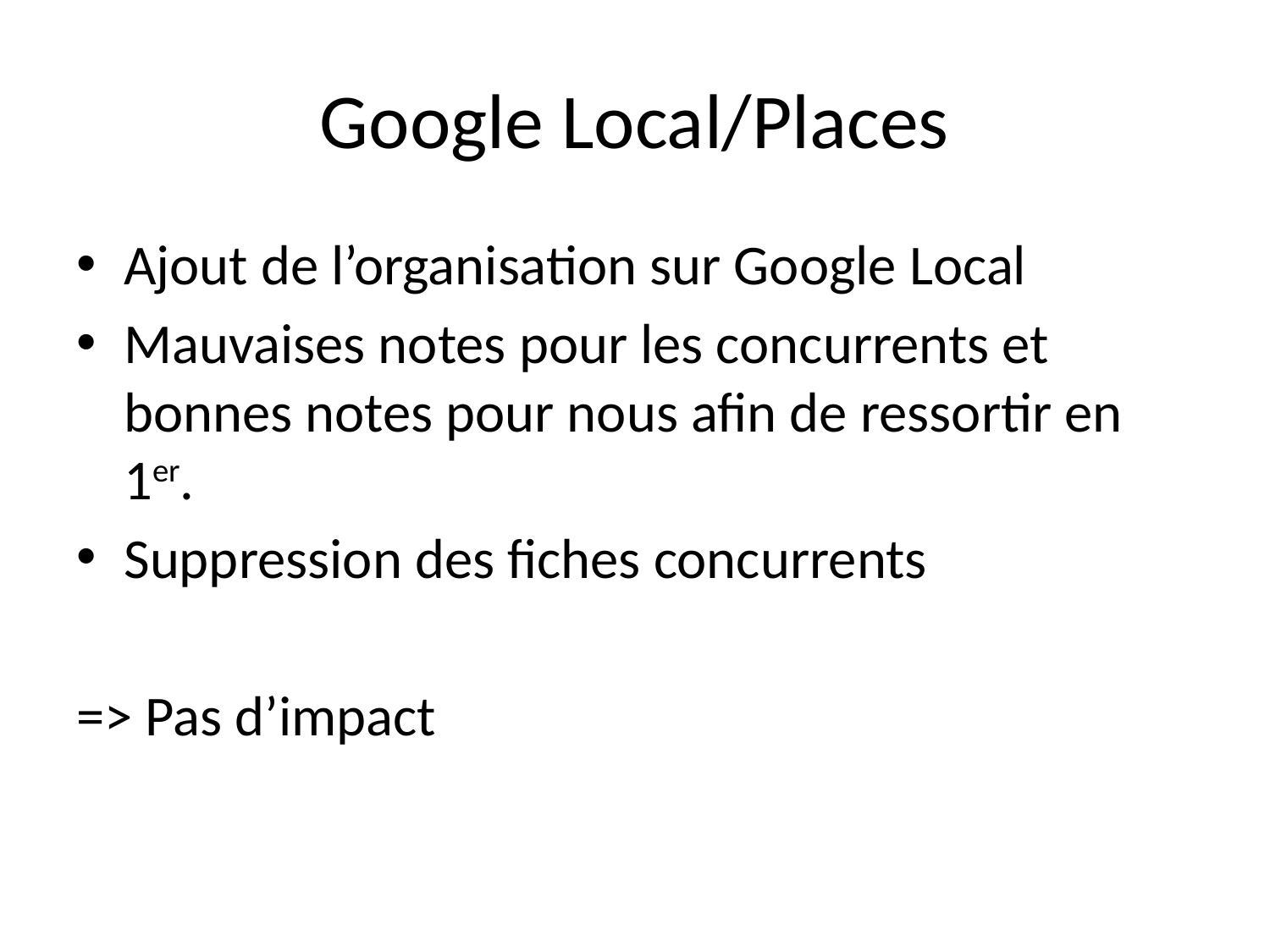

# Google Local/Places
Ajout de l’organisation sur Google Local
Mauvaises notes pour les concurrents et bonnes notes pour nous afin de ressortir en 1er.
Suppression des fiches concurrents

=> Pas d’impact